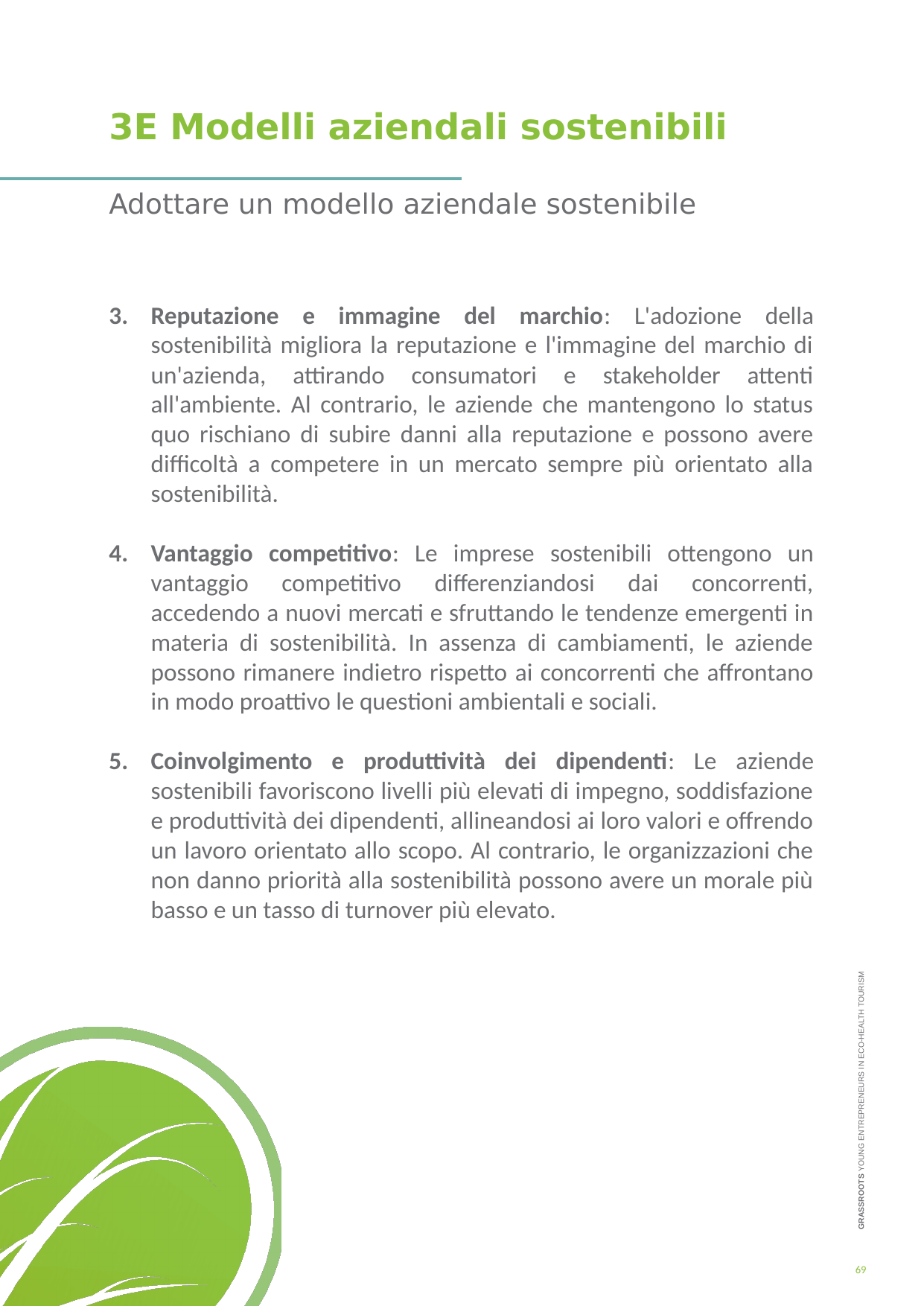

3E Modelli aziendali sostenibili
Adottare un modello aziendale sostenibile
Reputazione e immagine del marchio: L'adozione della sostenibilità migliora la reputazione e l'immagine del marchio di un'azienda, attirando consumatori e stakeholder attenti all'ambiente. Al contrario, le aziende che mantengono lo status quo rischiano di subire danni alla reputazione e possono avere difficoltà a competere in un mercato sempre più orientato alla sostenibilità.

Vantaggio competitivo: Le imprese sostenibili ottengono un vantaggio competitivo differenziandosi dai concorrenti, accedendo a nuovi mercati e sfruttando le tendenze emergenti in materia di sostenibilità. In assenza di cambiamenti, le aziende possono rimanere indietro rispetto ai concorrenti che affrontano in modo proattivo le questioni ambientali e sociali.

Coinvolgimento e produttività dei dipendenti: Le aziende sostenibili favoriscono livelli più elevati di impegno, soddisfazione e produttività dei dipendenti, allineandosi ai loro valori e offrendo un lavoro orientato allo scopo. Al contrario, le organizzazioni che non danno priorità alla sostenibilità possono avere un morale più basso e un tasso di turnover più elevato.

69